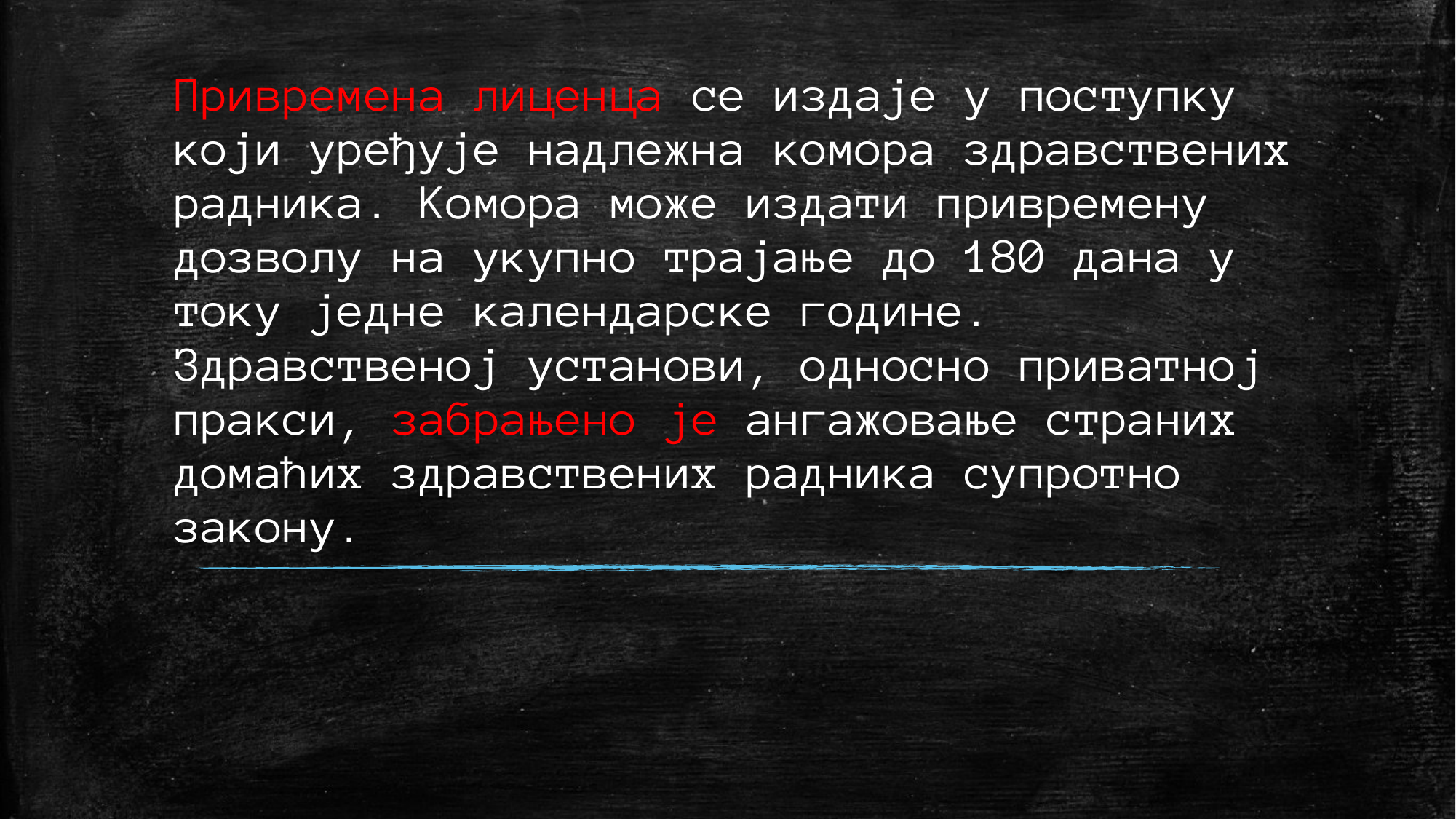

# Привремена лиценца се издаје у поступку који уређује надлежна комора здравствених радника. Комора може издати привремену дозволу на укупно трајање до 180 дана у току једне календарске године. Здравственој установи, односно приватној пракси, забрањено је ангажовање страних домаћих здравствених радника супротно закону.